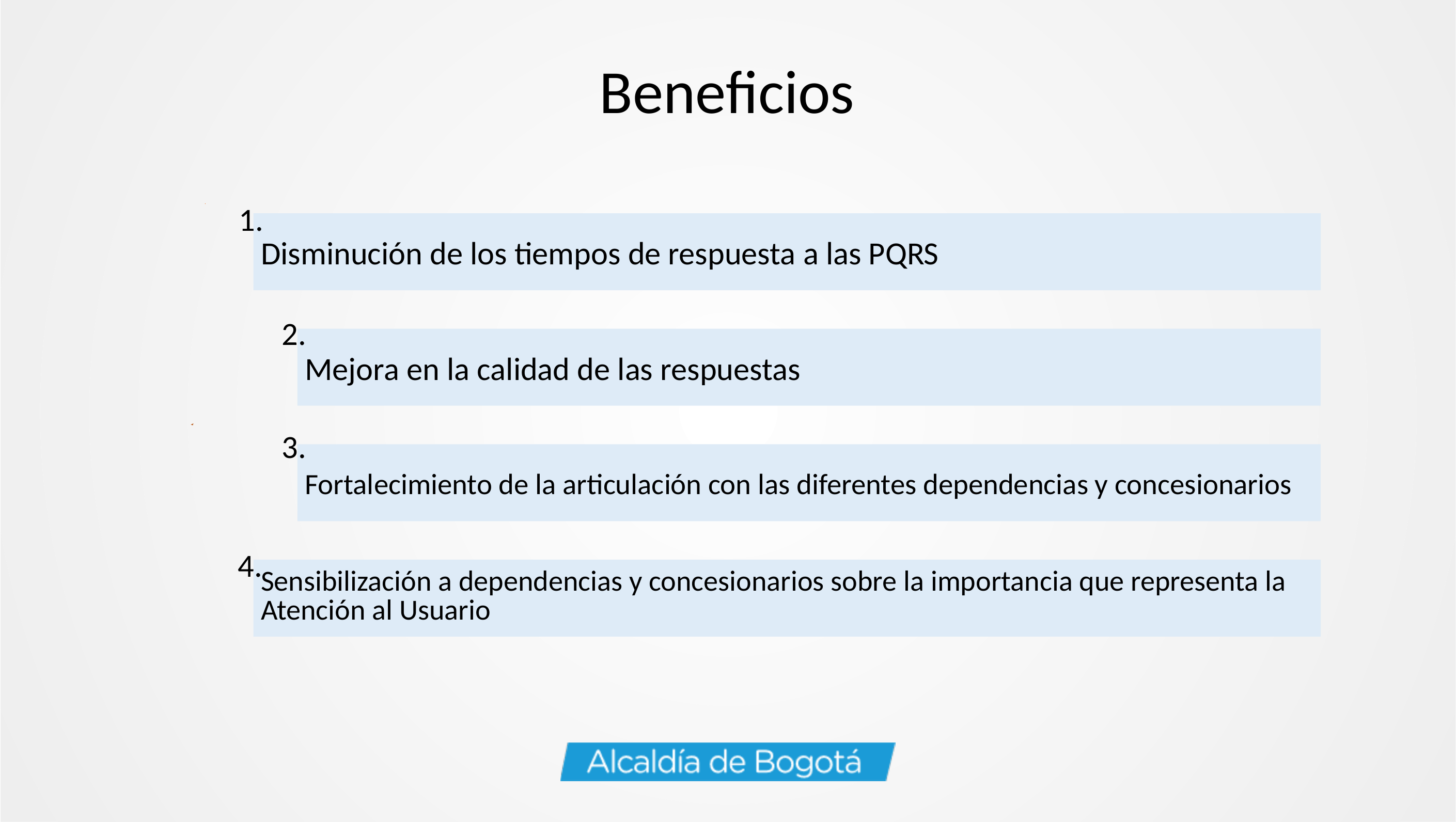

# Beneficios
Fortalecimiento de la articulación con las diferentes dependencias y concesionarios
Sensibilización a dependencias y concesionarios sobre la importancia que representa la Atención al Usuario
Mejora en la calidad de las respuestas
Disminución de los tiempos de respuesta a las PQRS
1.
2.
3.
4.